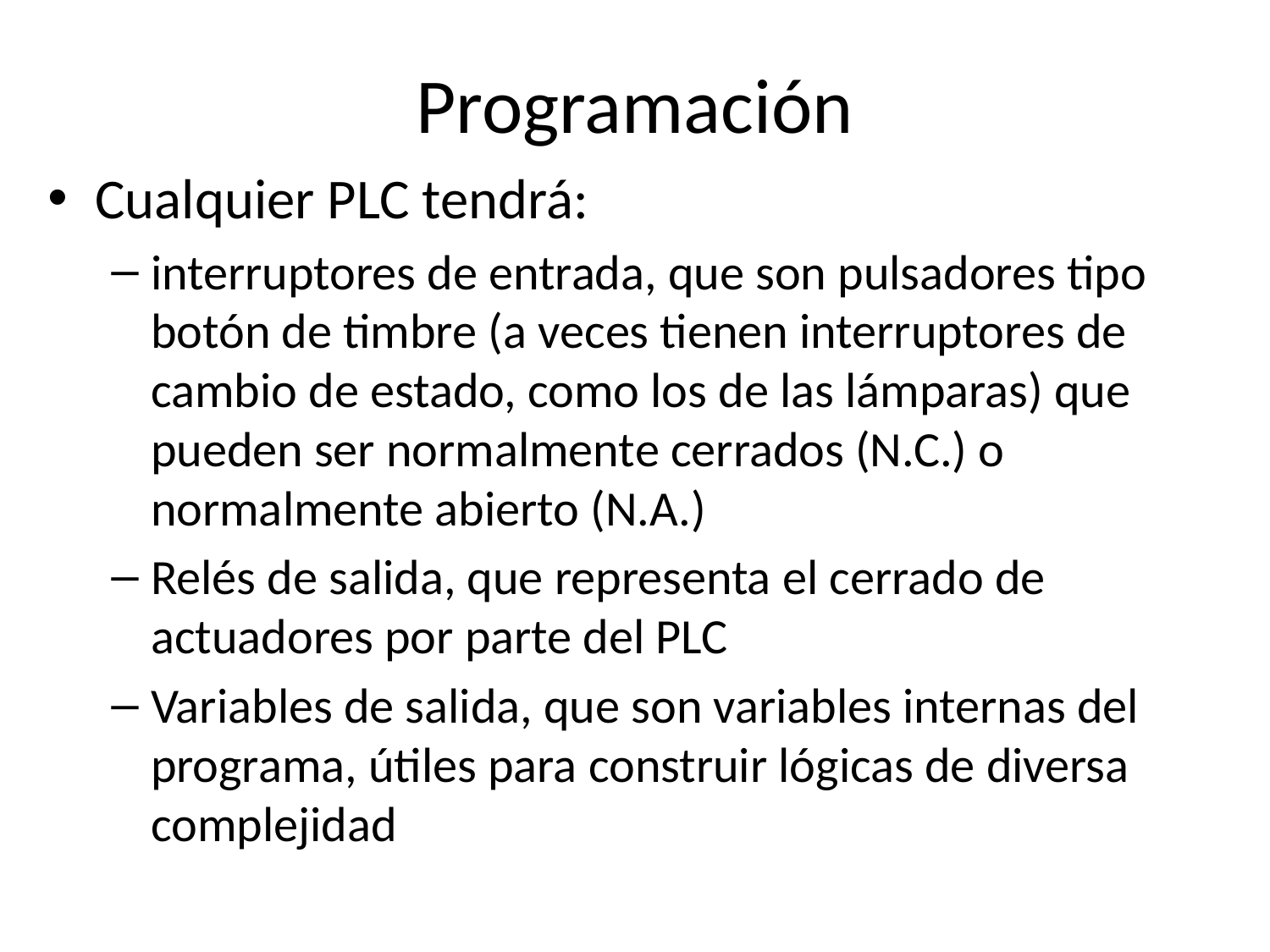

# Programación
Cualquier PLC tendrá:
interruptores de entrada, que son pulsadores tipo botón de timbre (a veces tienen interruptores de cambio de estado, como los de las lámparas) que pueden ser normalmente cerrados (N.C.) o normalmente abierto (N.A.)
Relés de salida, que representa el cerrado de actuadores por parte del PLC
Variables de salida, que son variables internas del programa, útiles para construir lógicas de diversa complejidad